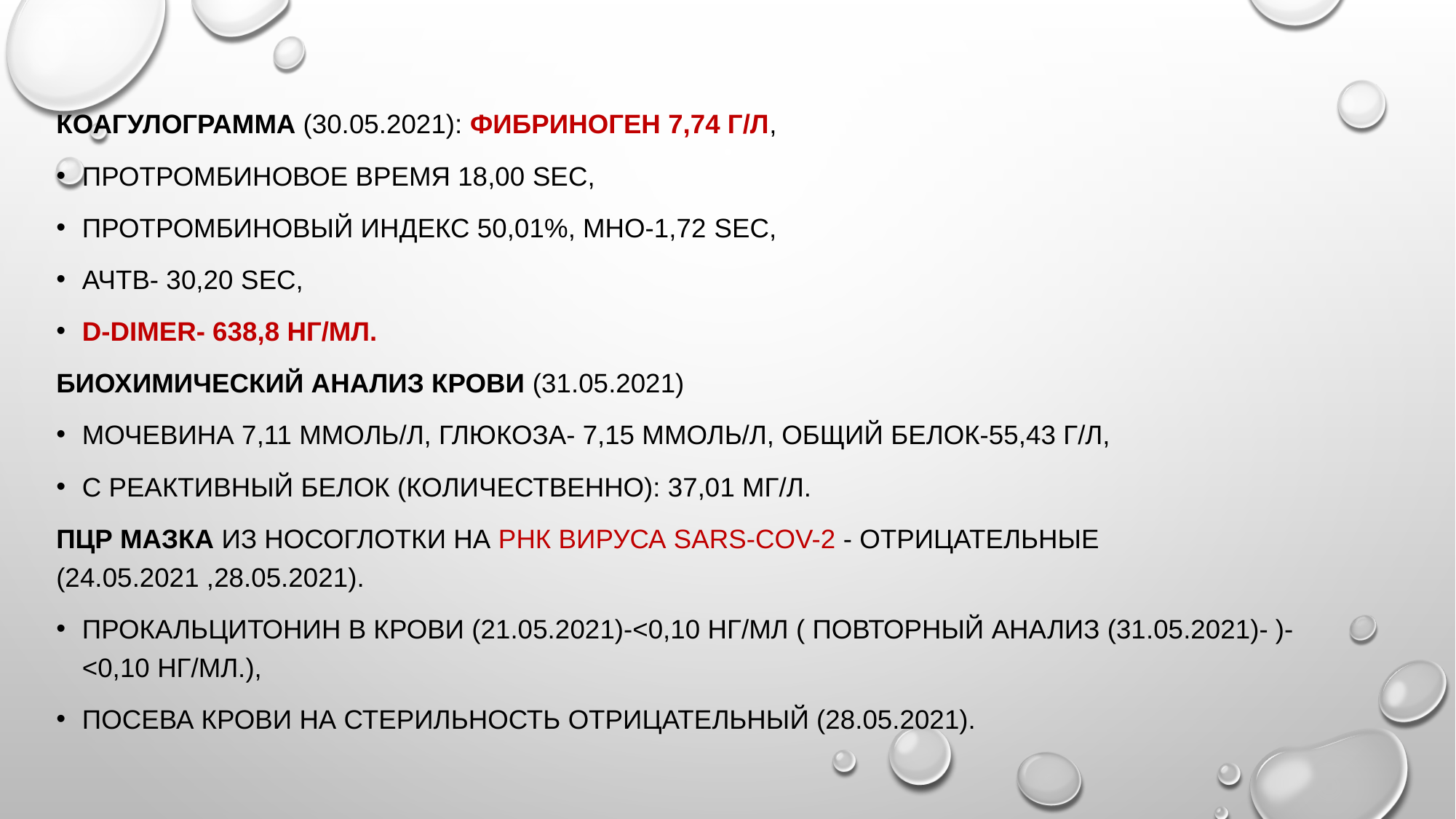

Коагулограмма (30.05.2021): фибриноген 7,74 г/л,
протромбиновое время 18,00 SEC,
протромбиновый индекс 50,01%, МНО-1,72 SEC,
АЧТВ- 30,20 SEC,
D-dimer- 638,8 нг/мл.
Биохимический анализ крови (31.05.2021)
мочевина 7,11 ммоль/л, глюкоза- 7,15 ммоль/л, общий белок-55,43 г/л,
С реактивный белок (количественно): 37,01 мг/л.
ПЦР мазка из носоглотки на РНК вируса SARS-CoV-2 - отрицательные (24.05.2021 ,28.05.2021).
прокальцитонин в крови (21.05.2021)-<0,10 нг/мл ( повторный анализ (31.05.2021)- )-<0,10 нг/мл.),
посева крови на стерильность отрицательный (28.05.2021).